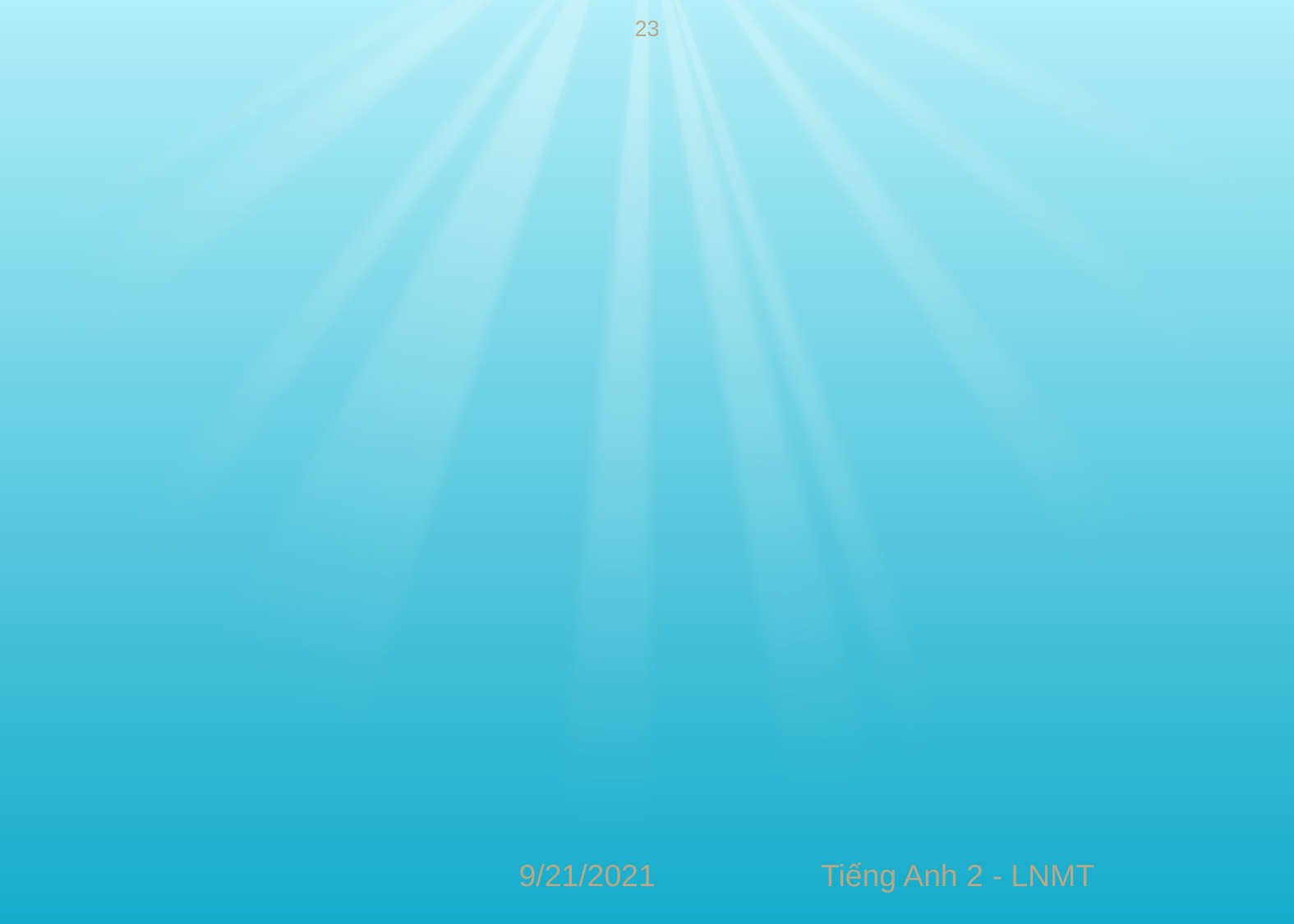

23
9/21/2021
Tiếng Anh 2 - LNMT